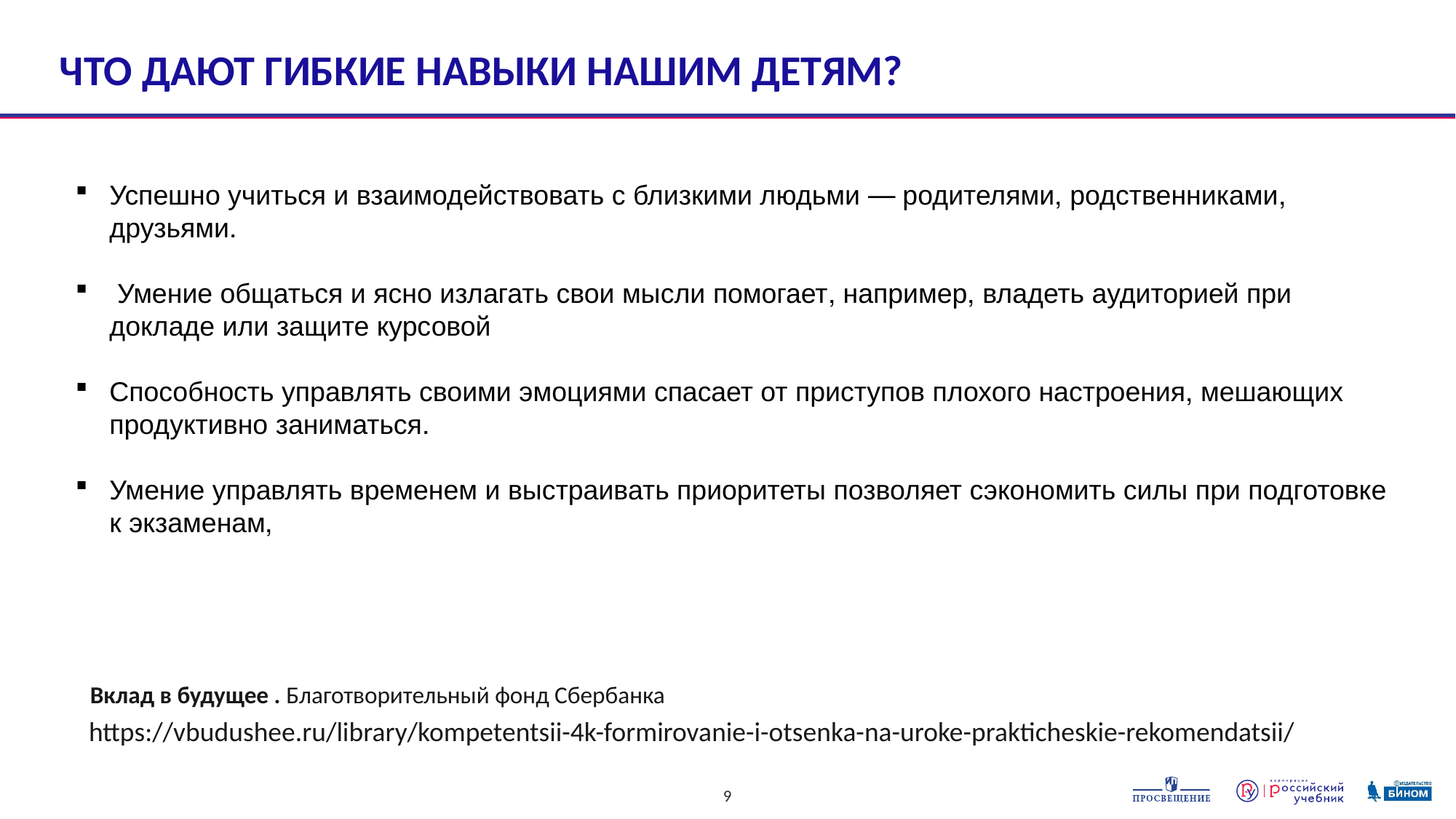

# ЧТО ДАЮТ ГИБКИЕ НАВЫКИ НАШИМ ДЕТЯМ?
Успешно учиться и взаимодействовать с близкими людьми — родителями, родственниками, друзьями.

 Умение общаться и ясно излагать свои мысли помогает, например, владеть аудиторией при докладе или защите курсовой

Способность управлять своими эмоциями спасает от приступов плохого настроения, мешающих продуктивно заниматься.

Умение управлять временем и выстраивать приоритеты позволяет сэкономить силы при подготовке к экзаменам,

Вклад в будущее . Благотворительный фонд Сбербанка
https://vbudushee.ru/library/kompetentsii-4k-formirovanie-i-otsenka-na-uroke-prakticheskie-rekomendatsii/